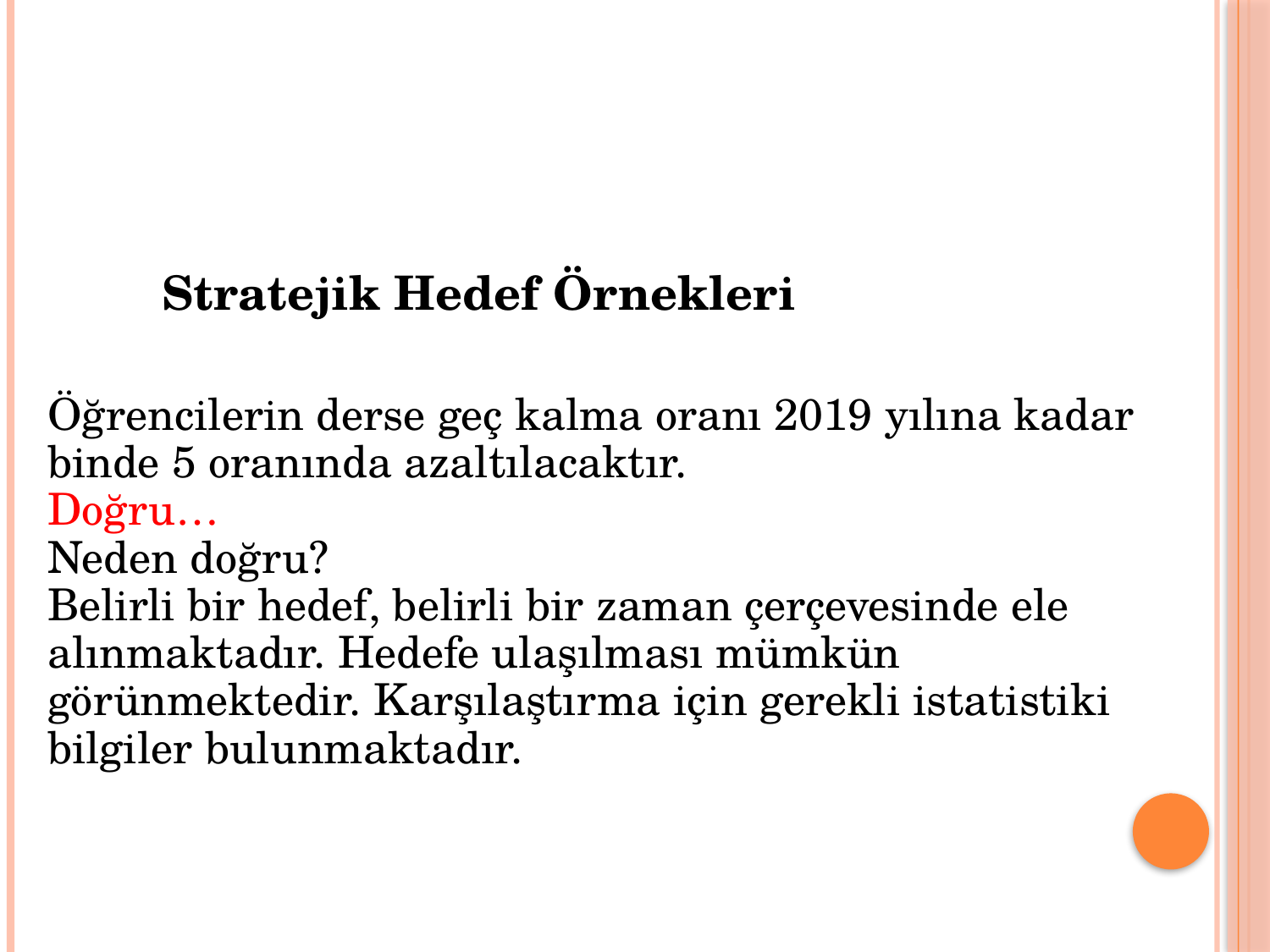

Stratejik Hedef Örnekleri
Öğrencilerin derse geç kalma oranı 2019 yılına kadar binde 5 oranında azaltılacaktır.
Doğru…
Neden doğru?
Belirli bir hedef, belirli bir zaman çerçevesinde ele alınmaktadır. Hedefe ulaşılması mümkün görünmektedir. Karşılaştırma için gerekli istatistiki bilgiler bulunmaktadır.